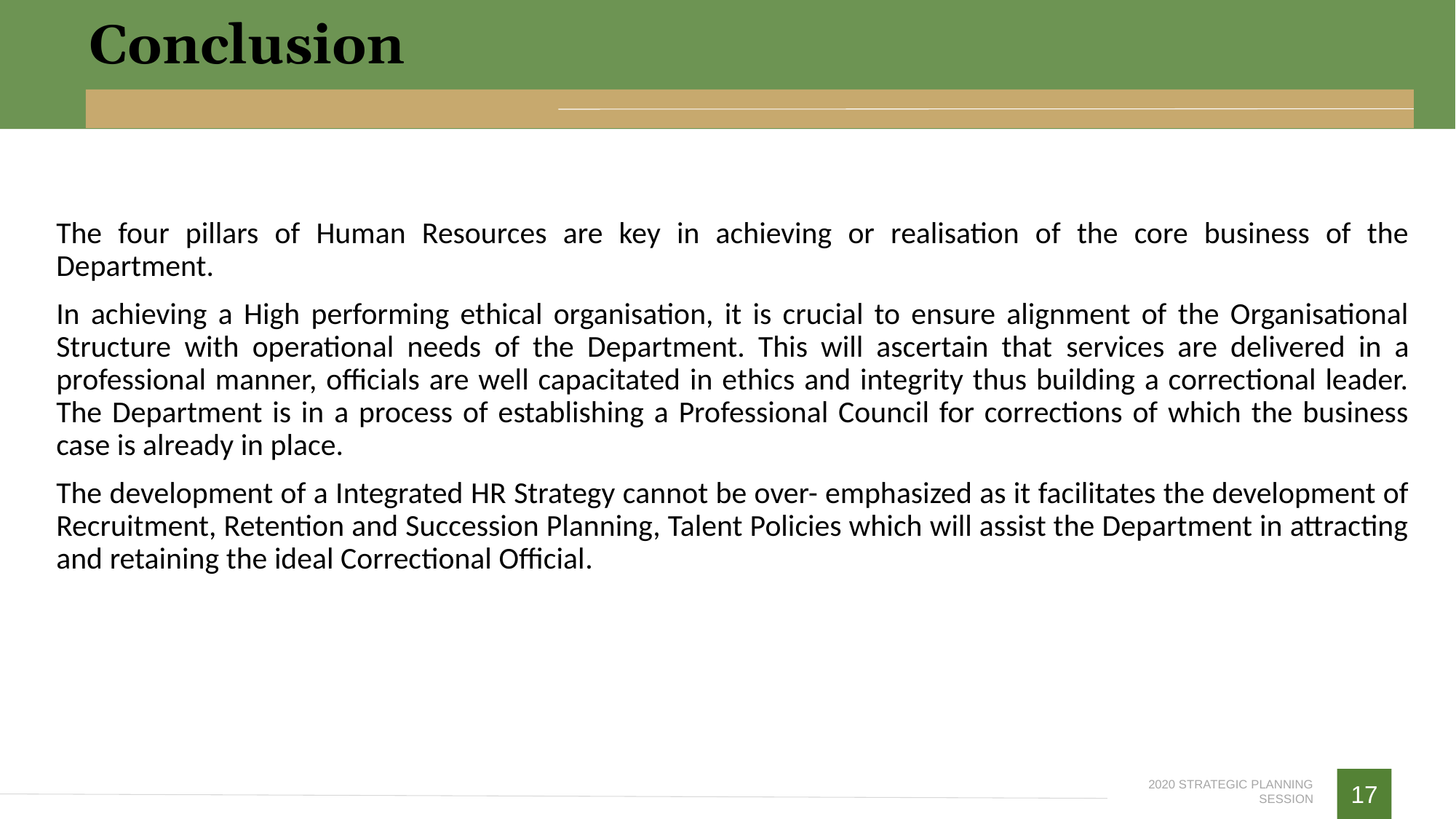

Conclusion

The four pillars of Human Resources are key in achieving or realisation of the core business of the Department.
In achieving a High performing ethical organisation, it is crucial to ensure alignment of the Organisational Structure with operational needs of the Department. This will ascertain that services are delivered in a professional manner, officials are well capacitated in ethics and integrity thus building a correctional leader. The Department is in a process of establishing a Professional Council for corrections of which the business case is already in place.
The development of a Integrated HR Strategy cannot be over- emphasized as it facilitates the development of Recruitment, Retention and Succession Planning, Talent Policies which will assist the Department in attracting and retaining the ideal Correctional Official.